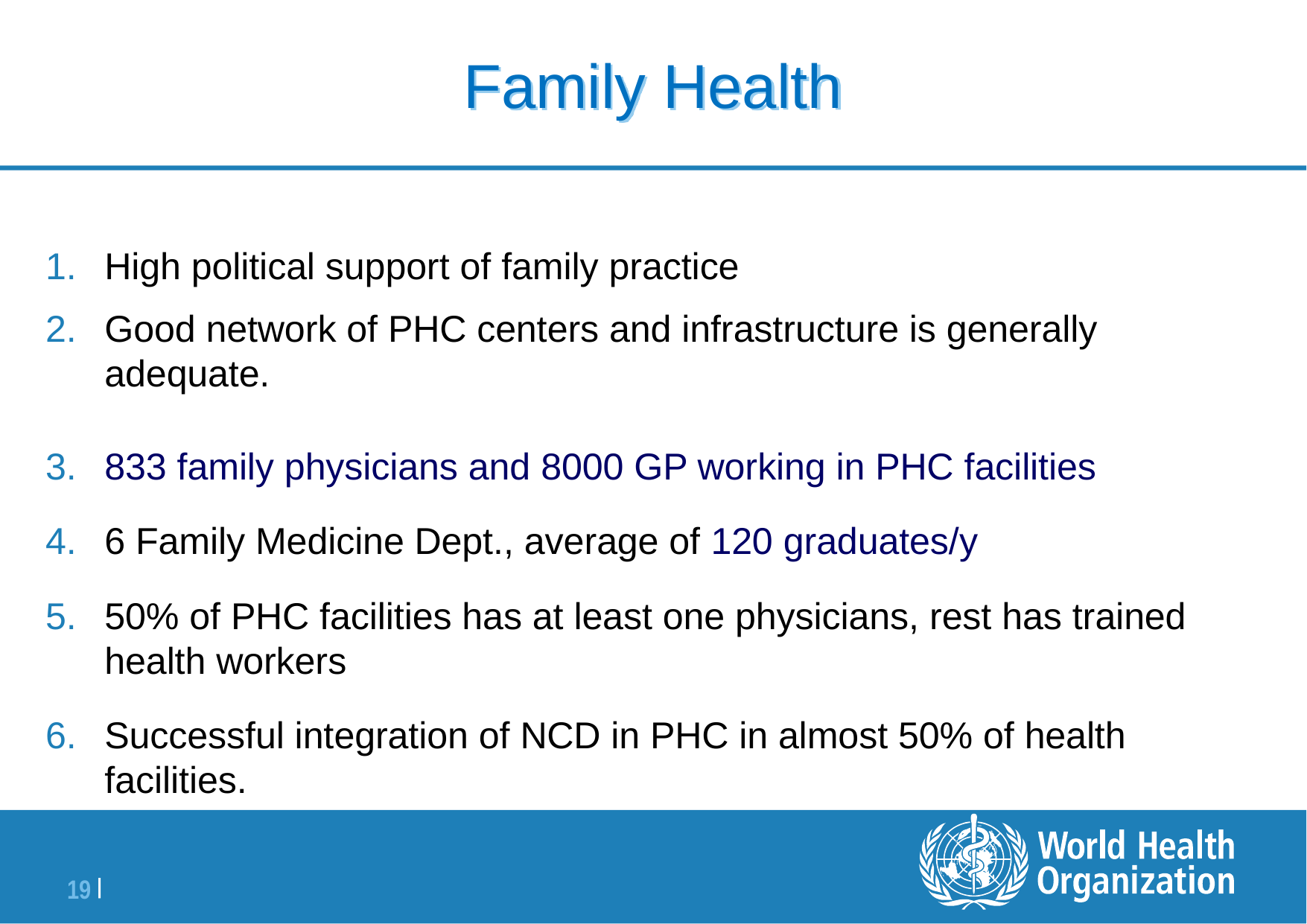

# Family Health

High political support of family practice
Good network of PHC centers and infrastructure is generally adequate.
833 family physicians and 8000 GP working in PHC facilities
6 Family Medicine Dept., average of 120 graduates/y
50% of PHC facilities has at least one physicians, rest has trained health workers
Successful integration of NCD in PHC in almost 50% of health facilities.